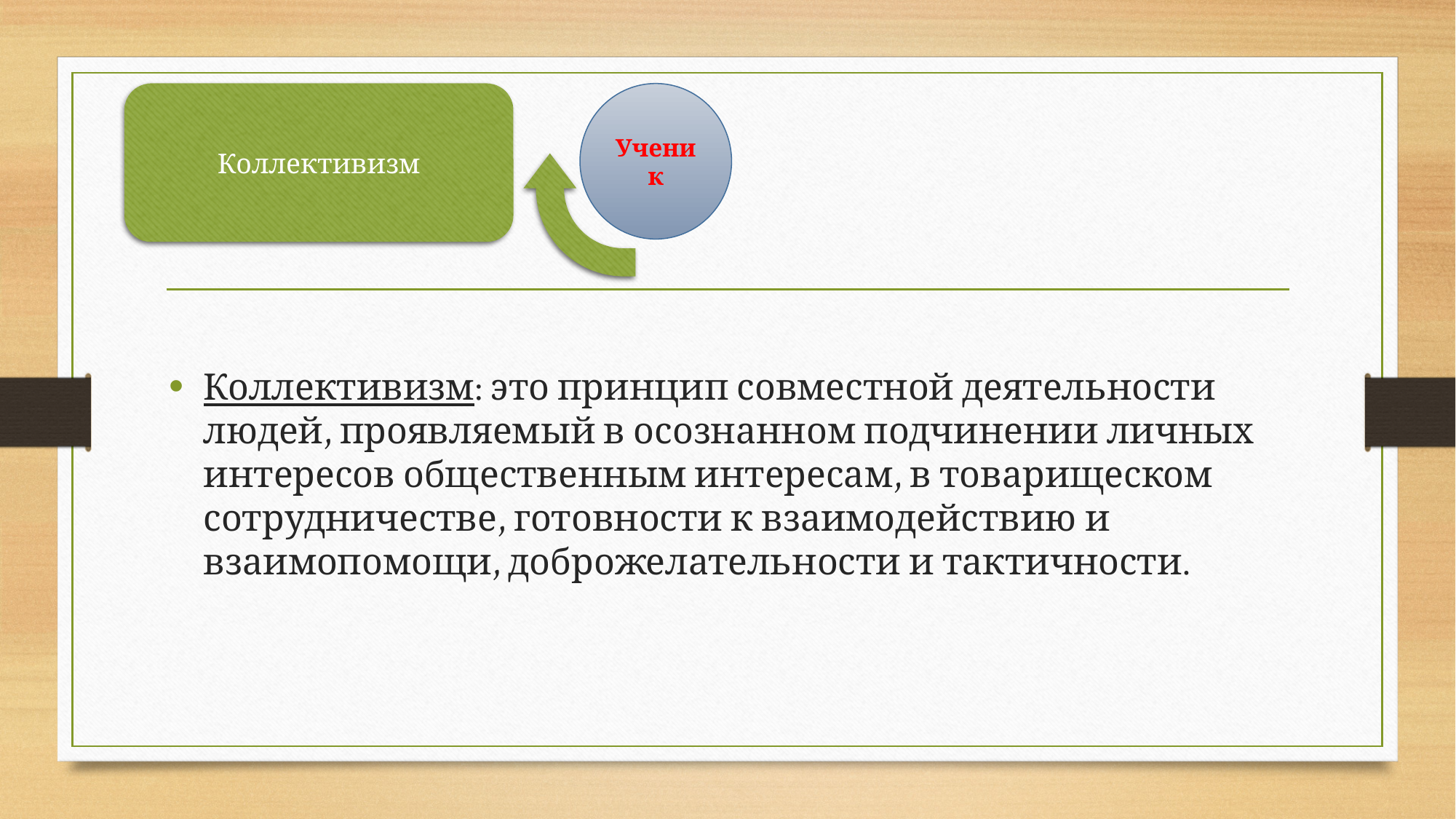

Коллективизм
Ученик

Коллективизм: это принцип совместной деятельности людей, проявляемый в осознанном подчинении личных интересов общественным интересам, в товарищеском сотрудничестве, готовности к взаимодействию и взаимопомощи, доброжелательности и тактичности.